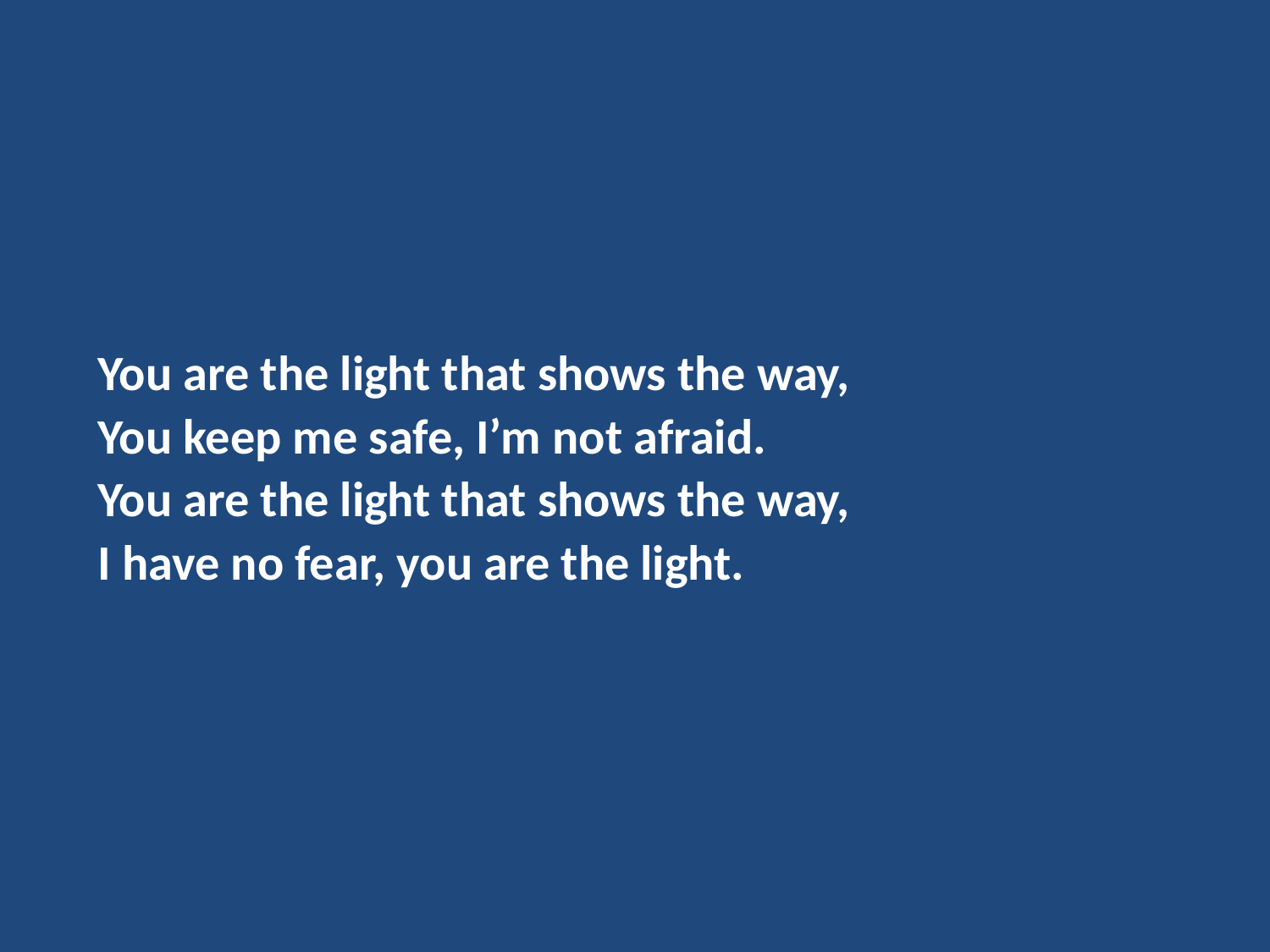

You are the light that shows the way,
You keep me safe, I’m not afraid.
You are the light that shows the way,
I have no fear, you are the light.